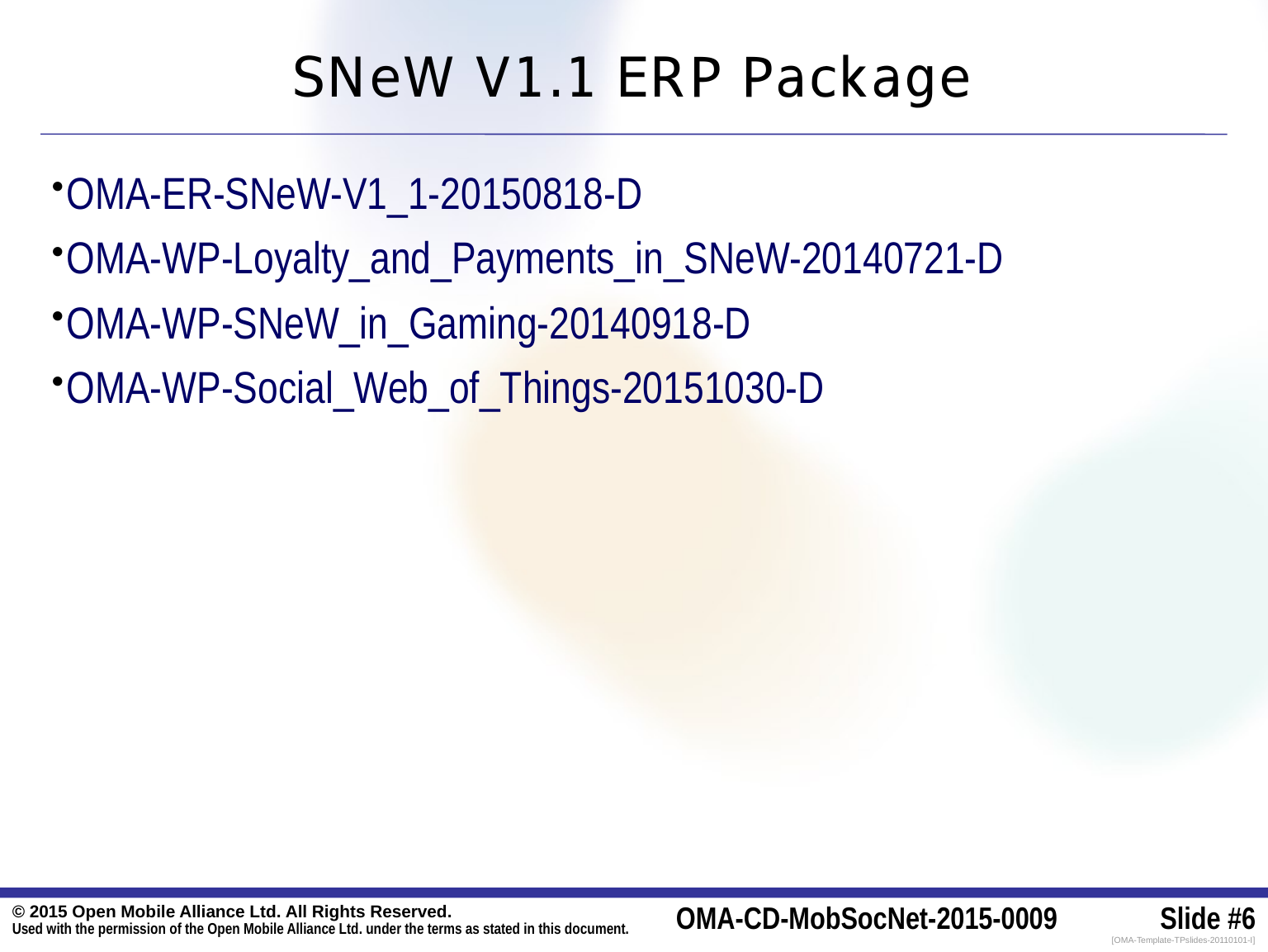

# SNeW V1.1 ERP Package
OMA-ER-SNeW-V1_1-20150818-D
OMA-WP-Loyalty_and_Payments_in_SNeW-20140721-D
OMA-WP-SNeW_in_Gaming-20140918-D
OMA-WP-Social_Web_of_Things-20151030-D